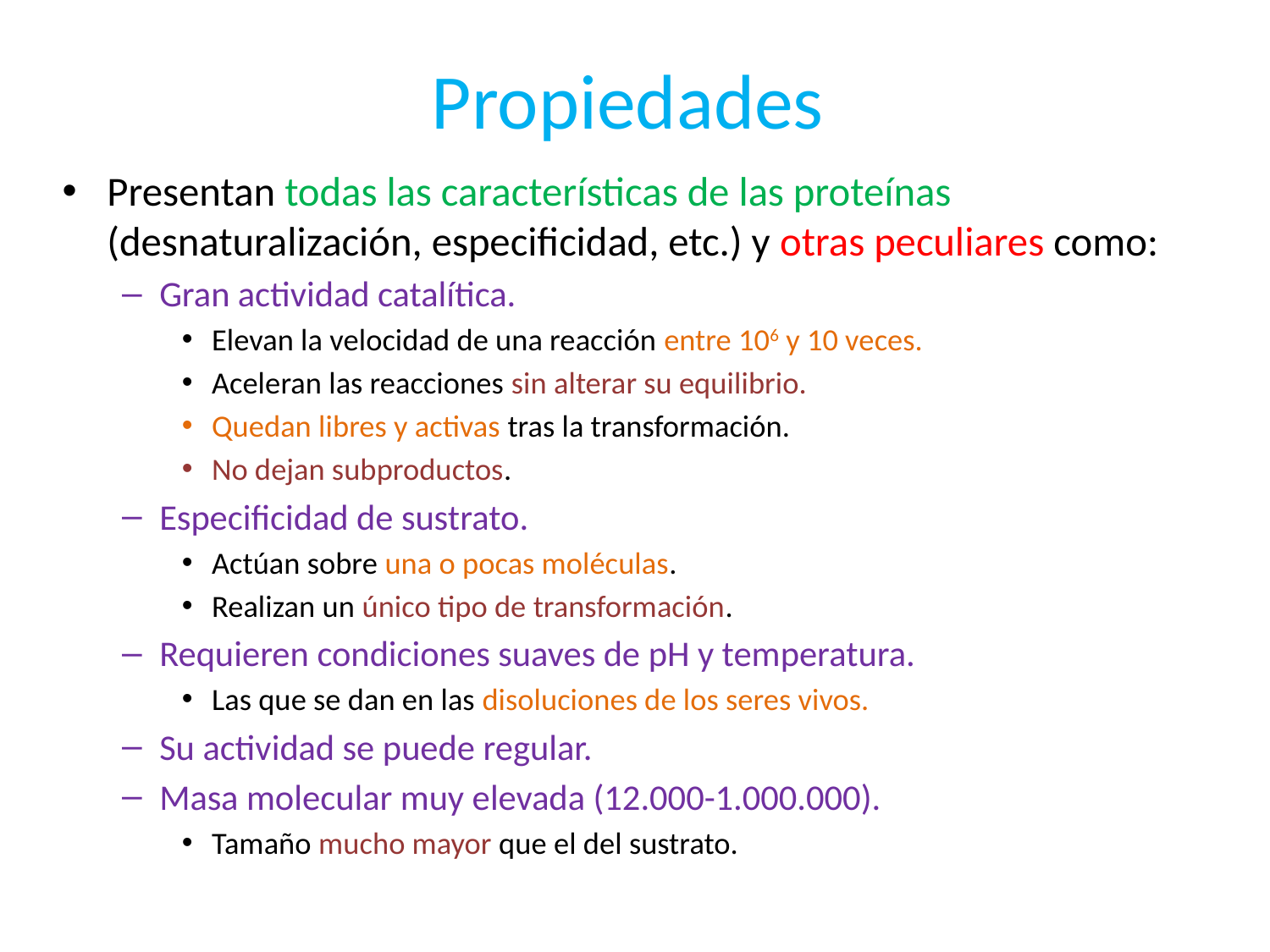

# Propiedades
Presentan todas las características de las proteínas (desnaturalización, especificidad, etc.) y otras peculiares como:
Gran actividad catalítica.
Elevan la velocidad de una reacción entre 106 y 10 veces.
Aceleran las reacciones sin alterar su equilibrio.
Quedan libres y activas tras la transformación.
No dejan subproductos.
Especificidad de sustrato.
Actúan sobre una o pocas moléculas.
Realizan un único tipo de transformación.
Requieren condiciones suaves de pH y temperatura.
Las que se dan en las disoluciones de los seres vivos.
Su actividad se puede regular.
Masa molecular muy elevada (12.000-1.000.000).
Tamaño mucho mayor que el del sustrato.